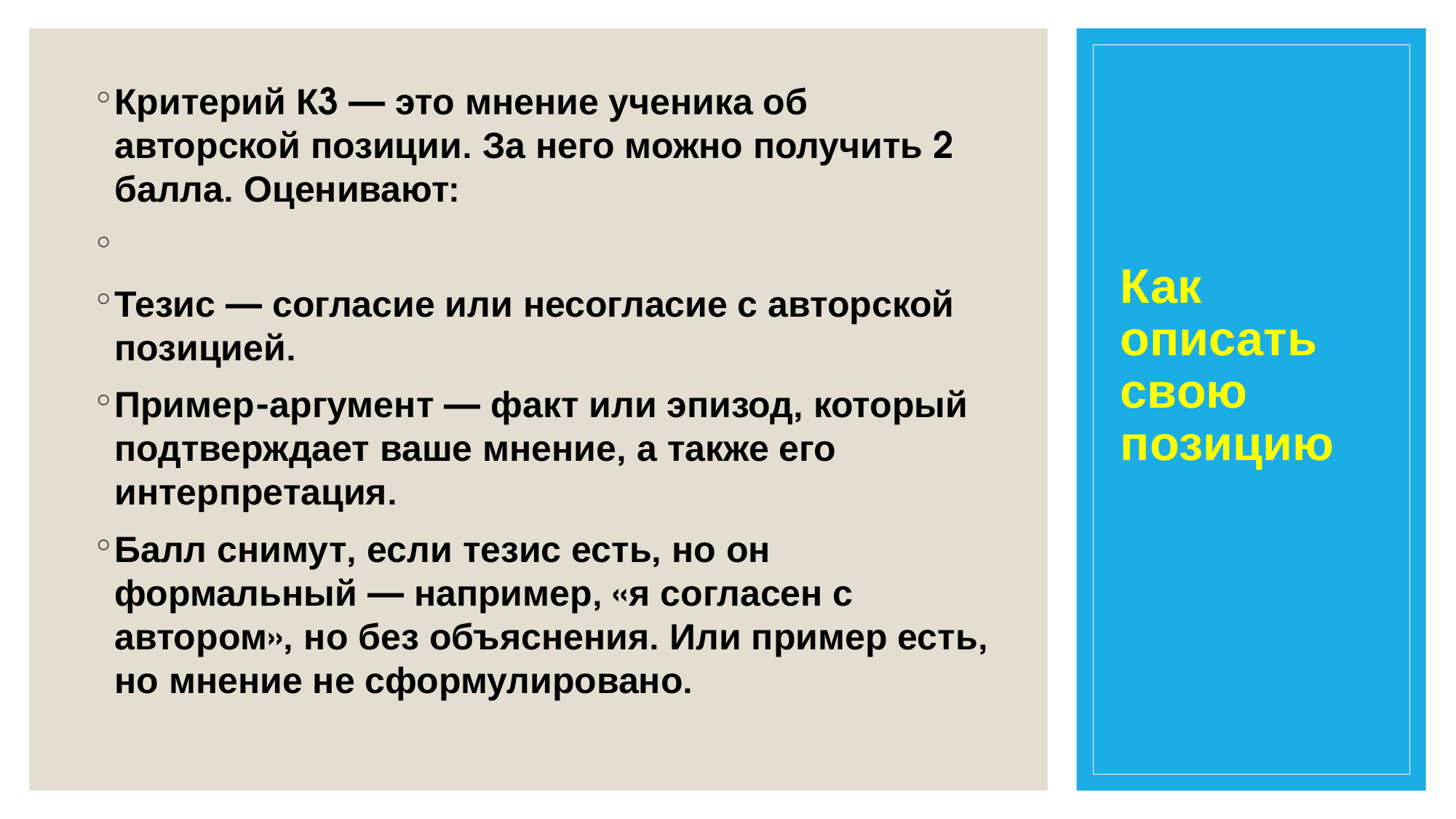

# Как описать свою позицию
Критерий К3 — это мнение ученика об авторской позиции. За него можно получить 2 балла. Оценивают:

Тезис — согласие или несогласие с авторской позицией.
Пример-аргумент — факт или эпизод, который подтверждает ваше мнение, а также его интерпретация.
Балл снимут, если тезис есть, но он формальный — например, «я согласен с автором», но без объяснения. Или пример есть, но мнение не сформулировано.